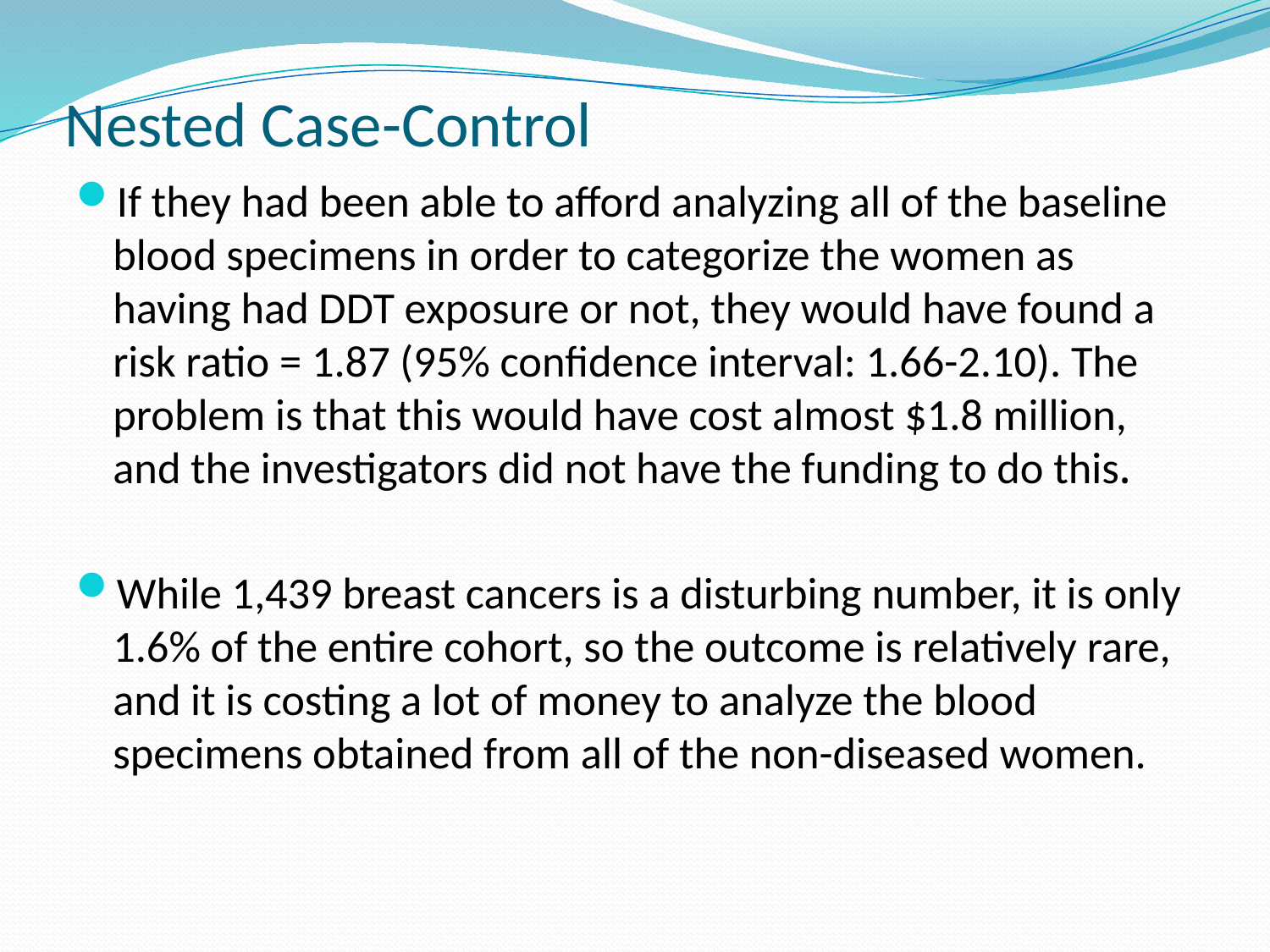

# Nested Case-Control
If they had been able to afford analyzing all of the baseline blood specimens in order to categorize the women as having had DDT exposure or not, they would have found a risk ratio = 1.87 (95% confidence interval: 1.66-2.10). The problem is that this would have cost almost $1.8 million, and the investigators did not have the funding to do this.

While 1,439 breast cancers is a disturbing number, it is only 1.6% of the entire cohort, so the outcome is relatively rare, and it is costing a lot of money to analyze the blood specimens obtained from all of the non-diseased women.